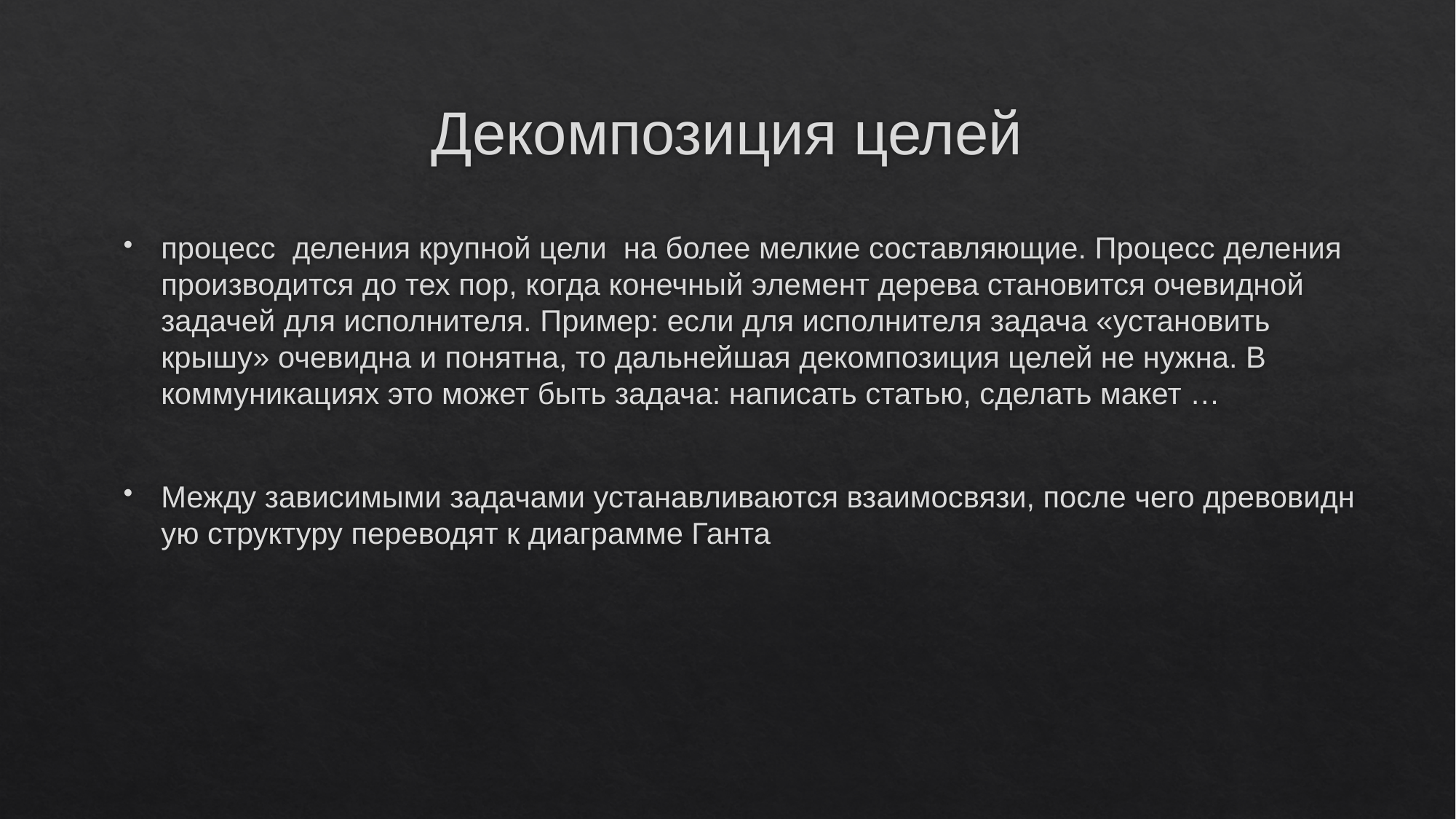

# Декомпозиция целей
процесс  деления крупной цели  на более мелкие составляющие. Процесс деления производится до тех пор, когда конечный элемент дерева становится очевидной задачей для исполнителя. Пример: если для исполнителя задача «установить крышу» очевидна и понятна, то дальнейшая декомпозиция целей не нужна. В коммуникациях это может быть задача: написать статью, сделать макет …

Между зависимыми задачами устанавливаются взаимосвязи, после чего древовидную структуру переводят к диаграмме Ганта